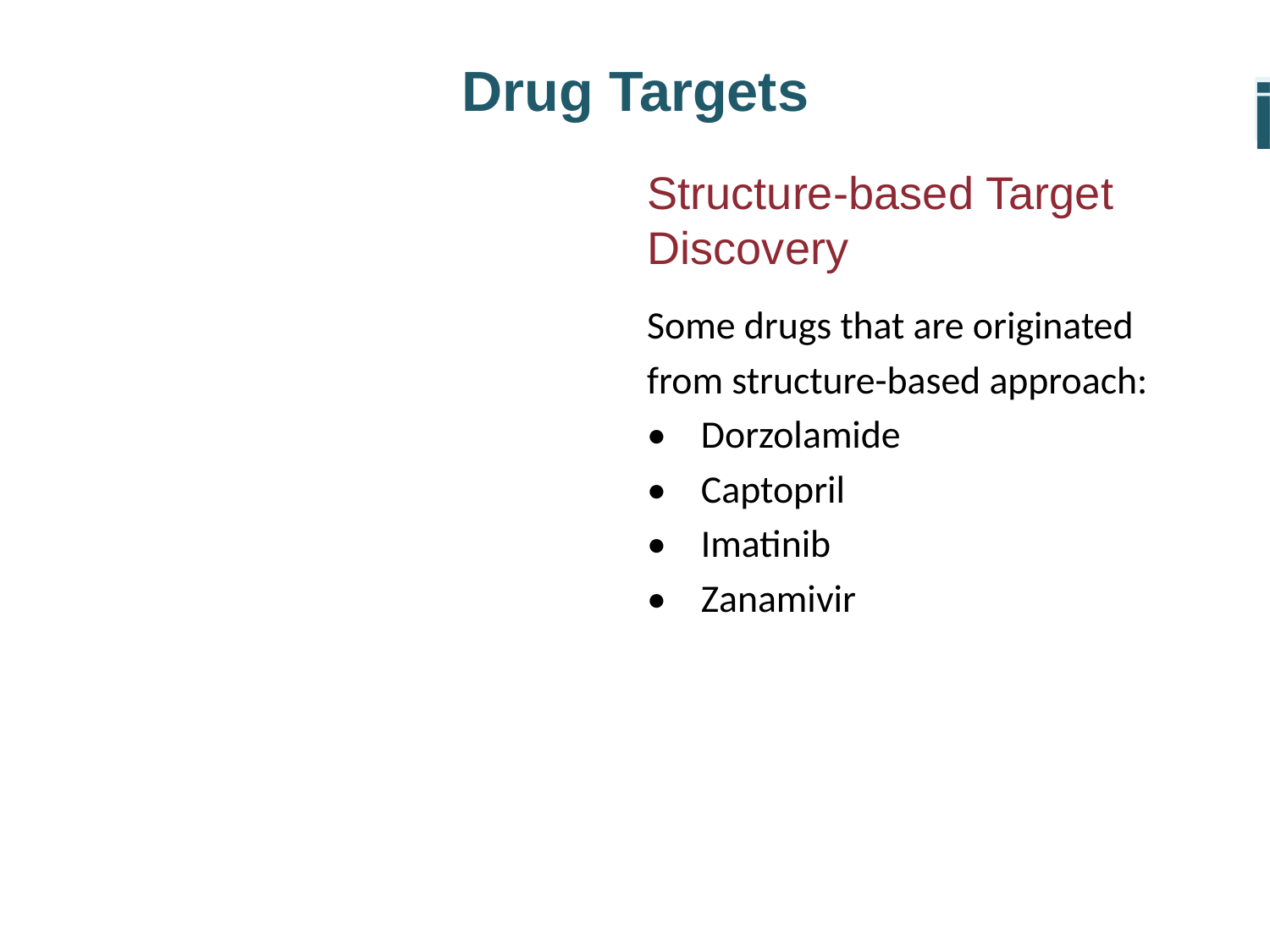

Drug Targets
i
Structure-based Target Discovery
Some drugs that are originated from structure-based approach:
•    Dorzolamide
•    Captopril
•    Imatinib
•    Zanamivir